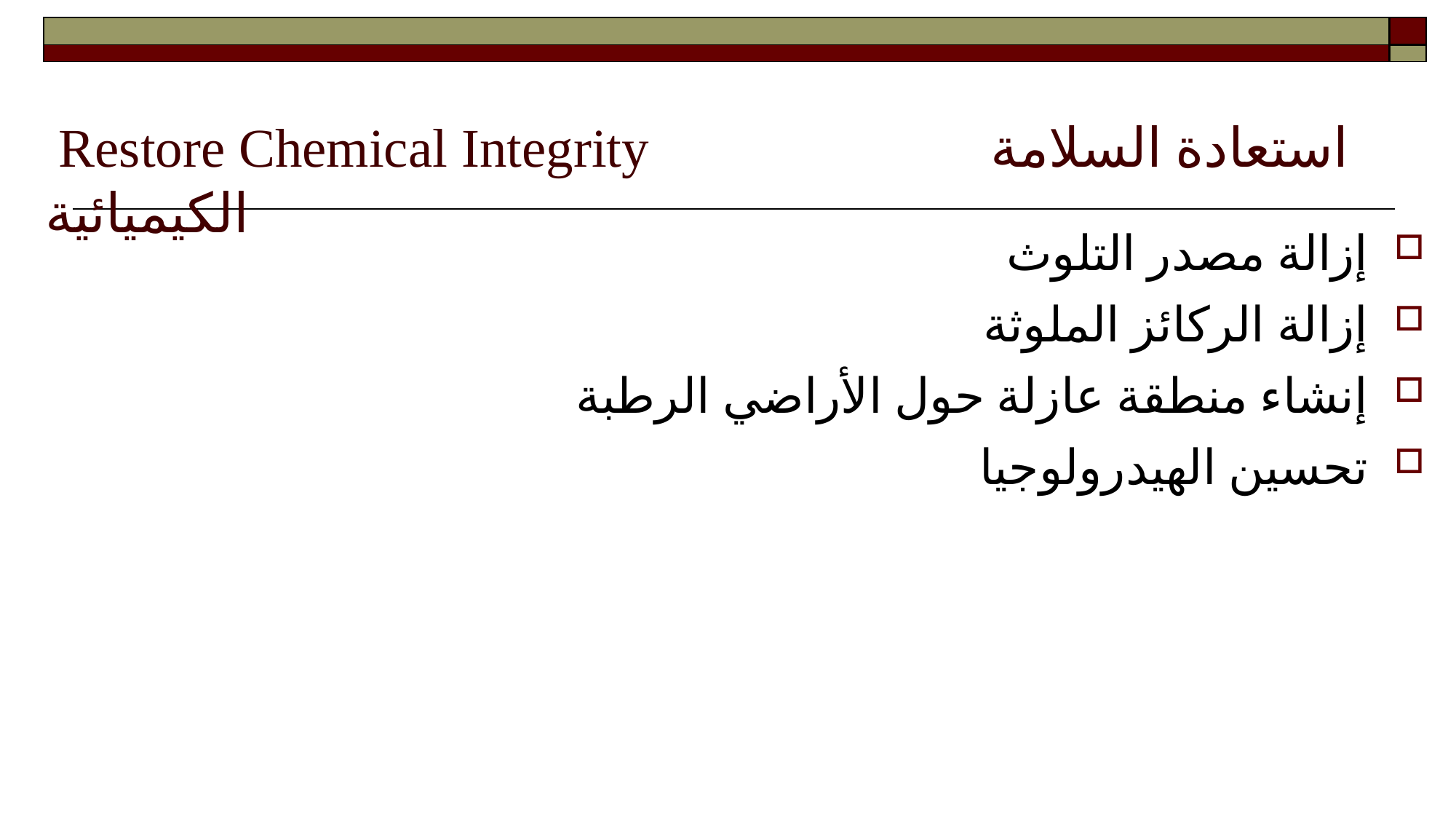

|  |  |
| --- | --- |
|  |  |
# Restore Chemical Integrity                         استعادة السلامة الكيميائية
إزالة مصدر التلوث
إزالة الركائز الملوثة
إنشاء منطقة عازلة حول الأراضي الرطبة
تحسين الهيدرولوجيا